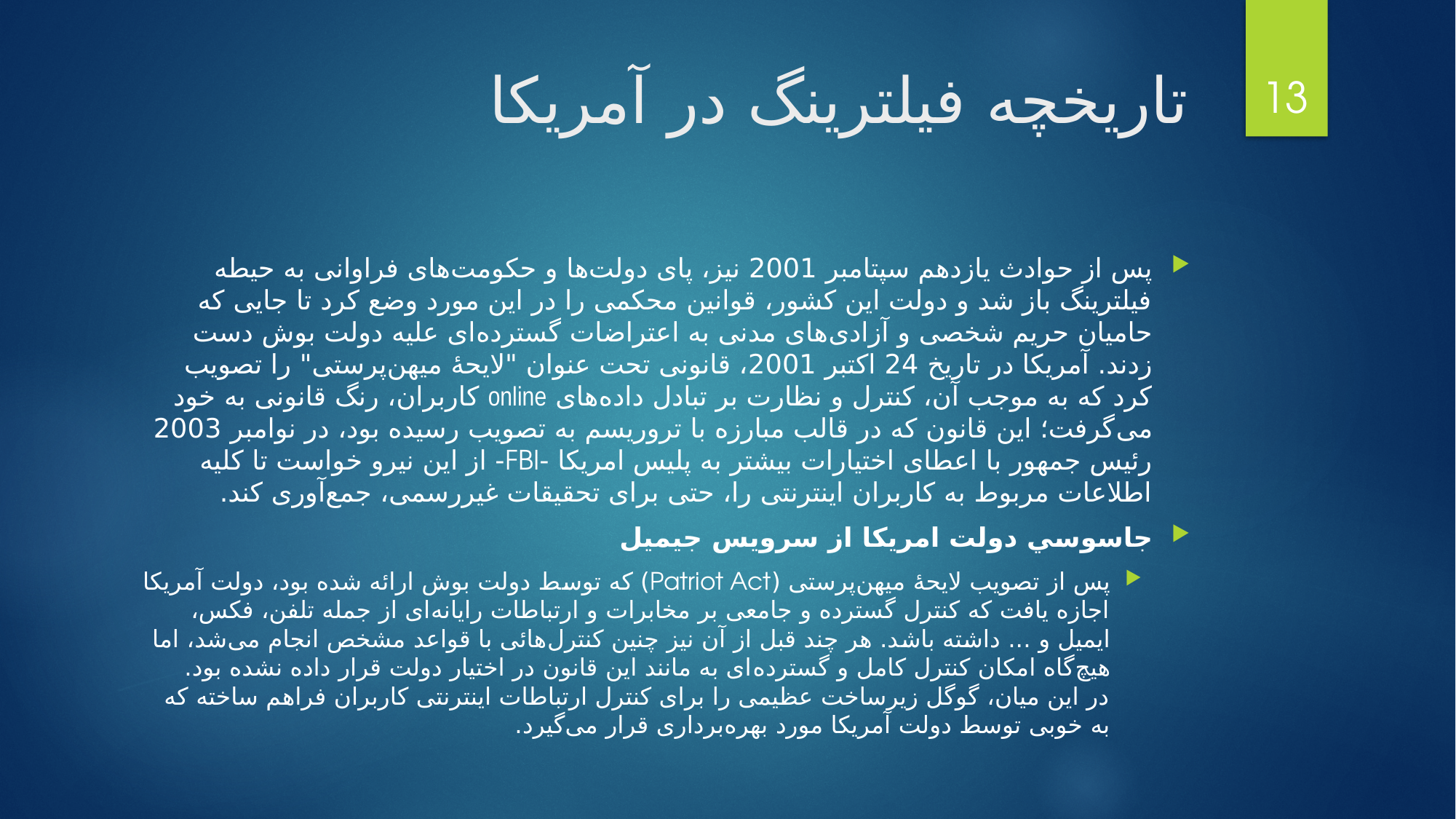

13
تاریخچه فیلترینگ در آمریکا
پس از حوادث يازدهم سپتامبر 2001 نيز، پاى دولت‌ها و حكومت‌هاى فراوانى به حيطه فيلترينگ باز شد و دولت اين كشور، قوانين محكمى را در اين مورد وضع كرد تا جايى كه حاميان حريم شخصى و آزادى‌هاى مدنى به اعتراضات گسترده‌اى عليه دولت بوش دست زدند. آمريكا در تاريخ 24 اكتبر 2001، قانونى تحت عنوان "لایحۀ میهن‌پرستی" را تصويب كرد كه به موجب آن، كنترل و نظارت بر تبادل داده‌هاى online كاربران، رنگ قانونى به خود مى‌گرفت؛ اين قانون كه در قالب مبارزه با تروريسم به تصويب رسيده بود، در نوامبر 2003 رئیس جمهور با اعطاى اختيارات بيشتر به پليس امريكا -FBI- از اين نيرو خواست تا كليه اطلاعات مربوط به كاربران اينترنتى را، حتى براى تحقيقات غيررسمى، جمع‌آورى كند.
جاسوسي دولت امريكا از سرويس جيميل
پس از تصویب لایحۀ میهن‌پرستی (Patriot Act) که توسط دولت بوش ارائه شده بود، دولت آمریکا اجازه یافت که کنترل گسترده و جامعی بر مخابرات و ارتباطات رایانه‌ای از جمله تلفن، فکس، ایمیل و ... داشته باشد. هر چند قبل از آن نیز چنین کنترل‌هائی با قواعد مشخص انجام می‌شد، اما هیچ‌گاه امکان کنترل کامل و گسترده‌ای به مانند این قانون در اختیار دولت قرار داده نشده بود.
در این میان، گوگل زیرساخت عظیمی را برای کنترل ارتباطات اینترنتی کاربران فراهم ساخته که به خوبی توسط دولت آمریکا مورد بهره‌برداری قرار می‌گیرد.